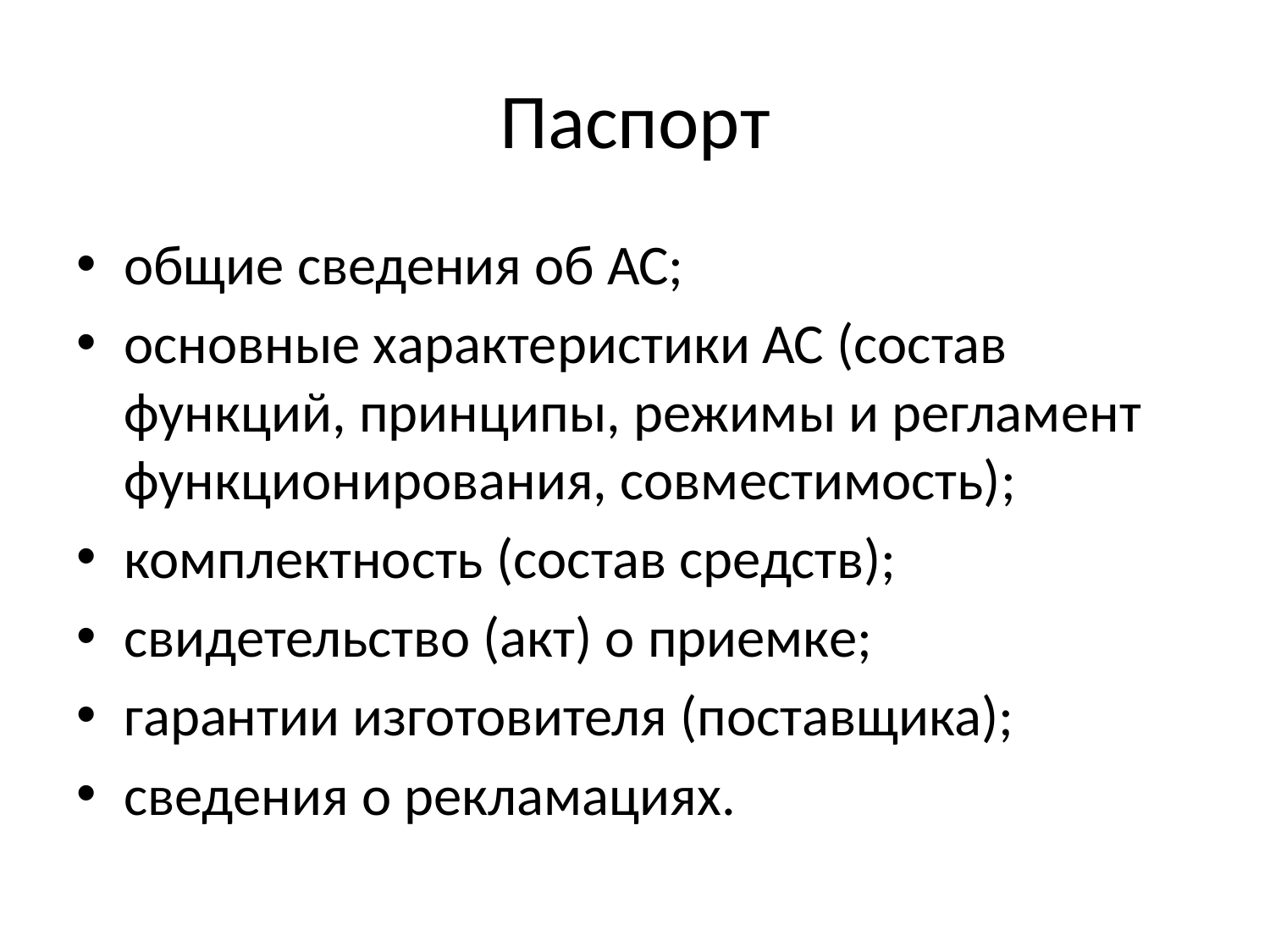

# Паспорт
общие сведения об АС;
основные характеристики АС (состав функций, принципы, режимы и регламент функционирования, совместимость);
комплектность (состав средств);
свидетельство (акт) о приемке;
гарантии изготовителя (поставщика);
сведения о рекламациях.